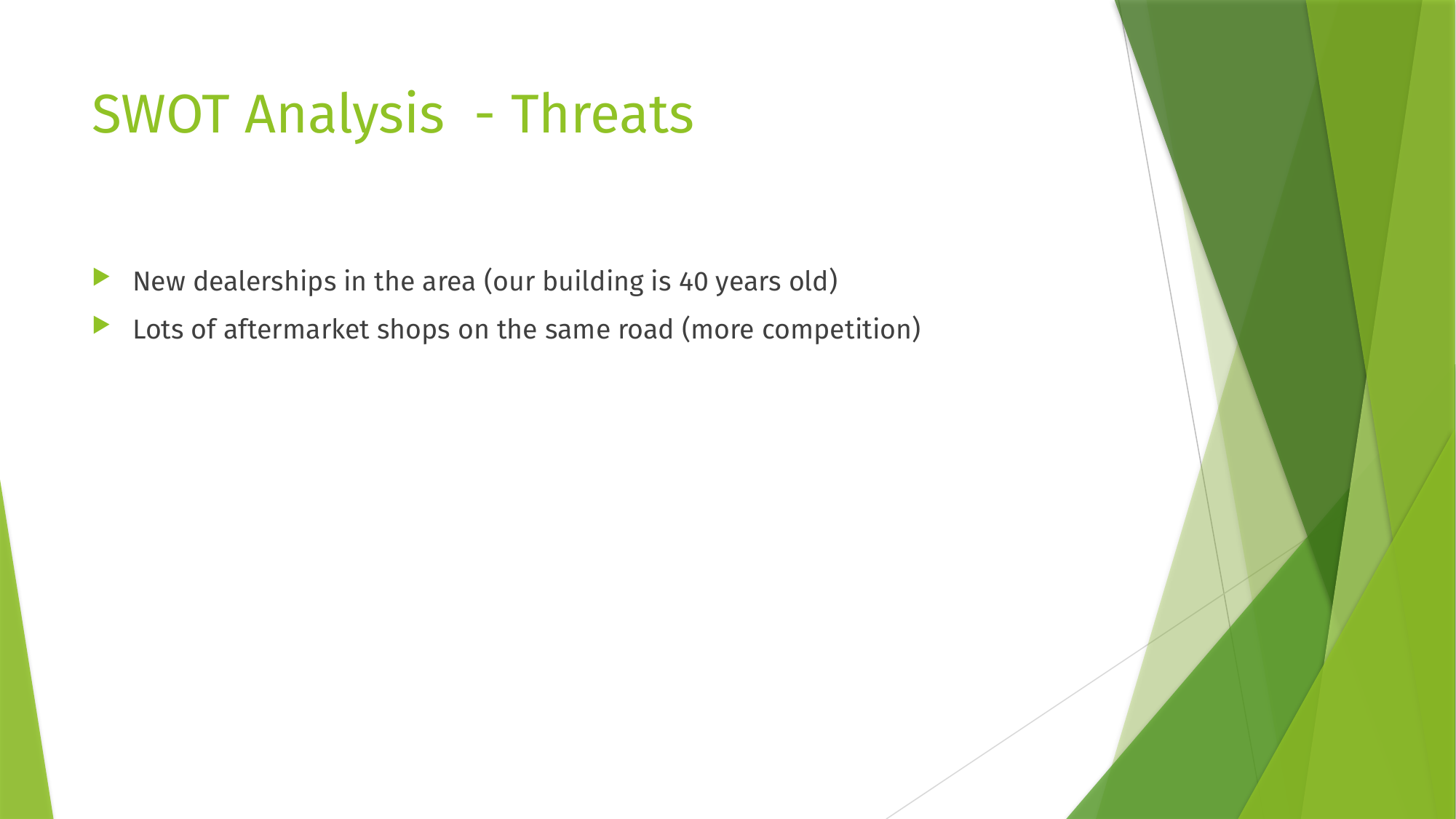

# SWOT Analysis  - Threats
New dealerships in the area (our building is 40 years old)
Lots of aftermarket shops on the same road (more competition)